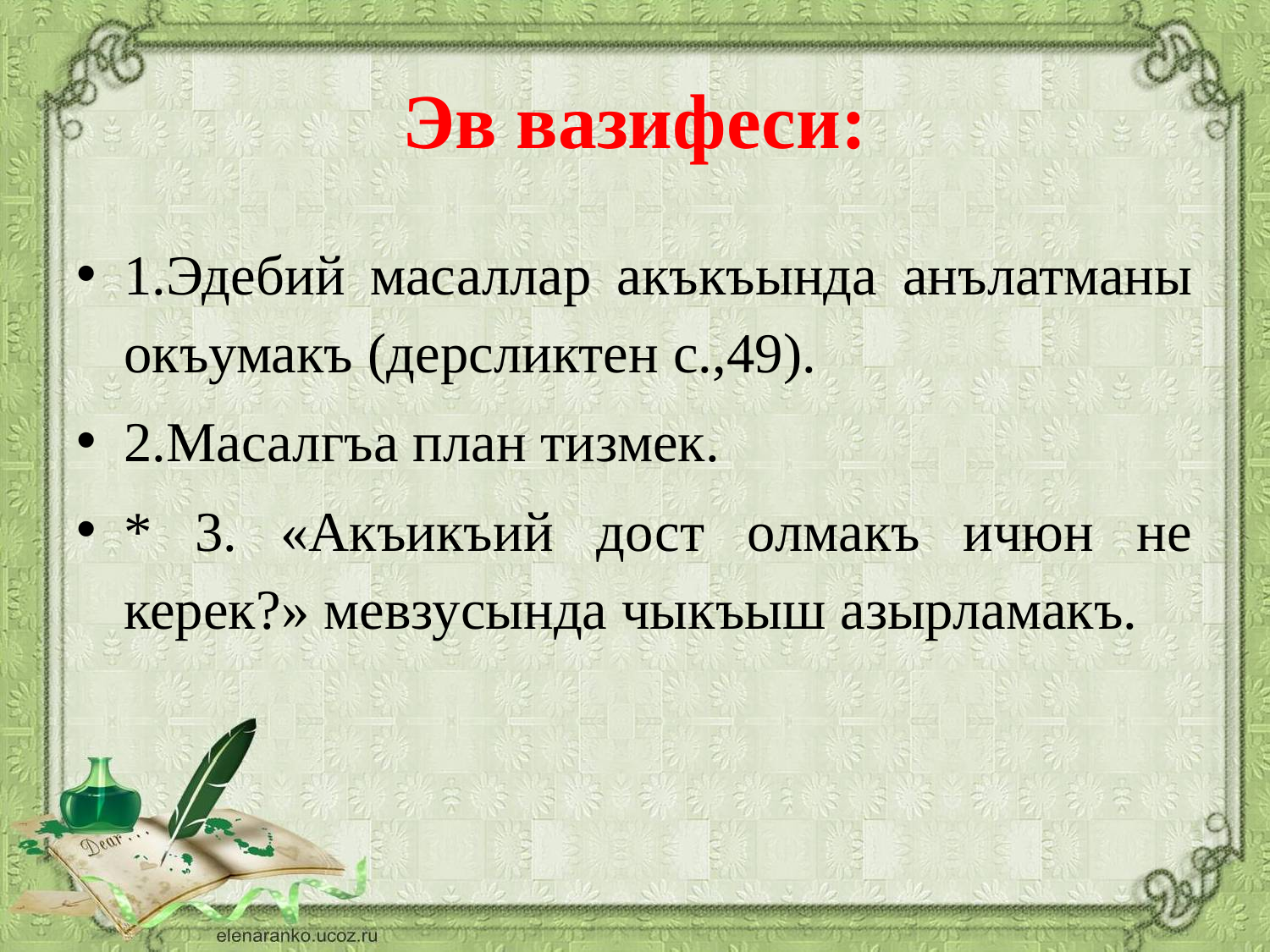

# Эв вазифеси:
1.Эдебий масаллар акъкъында анълатманы окъумакъ (дерсликтен с.,49).
2.Масалгъа план тизмек.
* 3. «Акъикъий дост олмакъ ичюн не керек?» мевзусында чыкъыш азырламакъ.